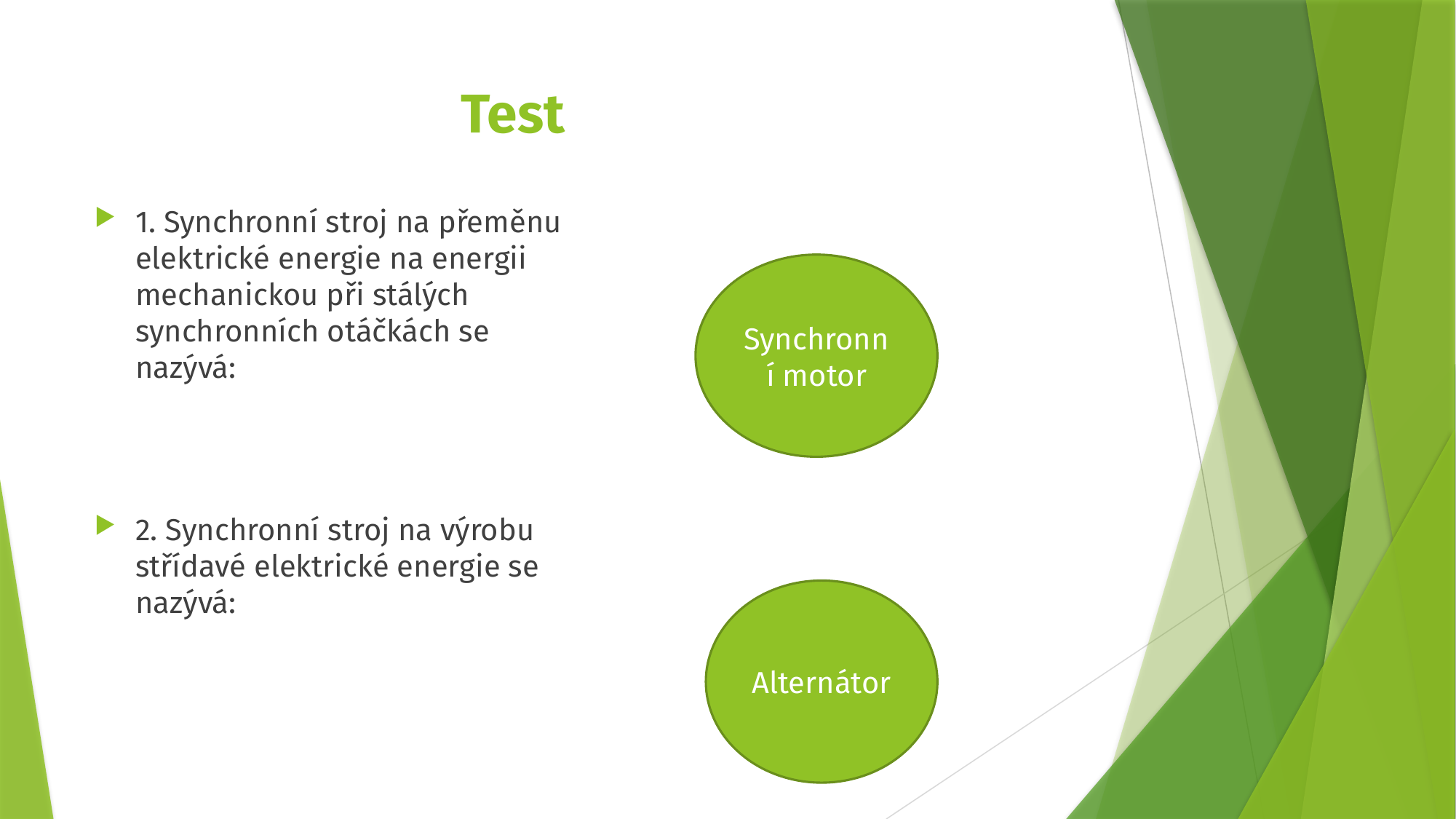

Test
1. Synchronní stroj na přeměnu elektrické energie na energii mechanickou při stálých synchronních otáčkách se nazývá:
Synchronní motor
2. Synchronní stroj na výrobu střídavé elektrické energie se nazývá:

Alternátor